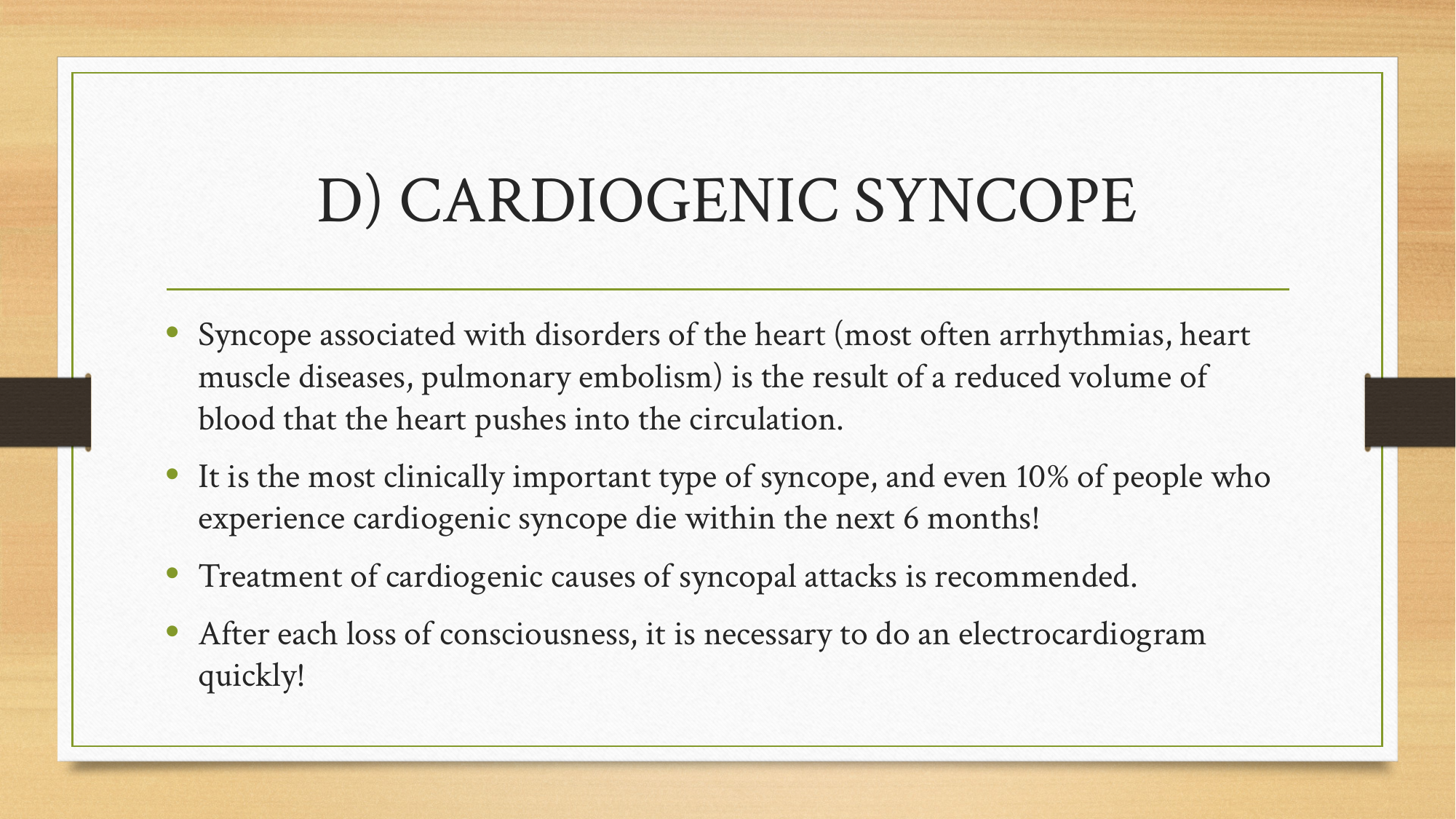

# D) CARDIOGENIC SYNCOPE
Syncope associated with disorders of the heart (most often arrhythmias, heart muscle diseases, pulmonary embolism) is the result of a reduced volume of blood that the heart pushes into the circulation.
It is the most clinically important type of syncope, and even 10% of people who experience cardiogenic syncope die within the next 6 months!
Treatment of cardiogenic causes of syncopal attacks is recommended.
After each loss of consciousness, it is necessary to do an electrocardiogram quickly!